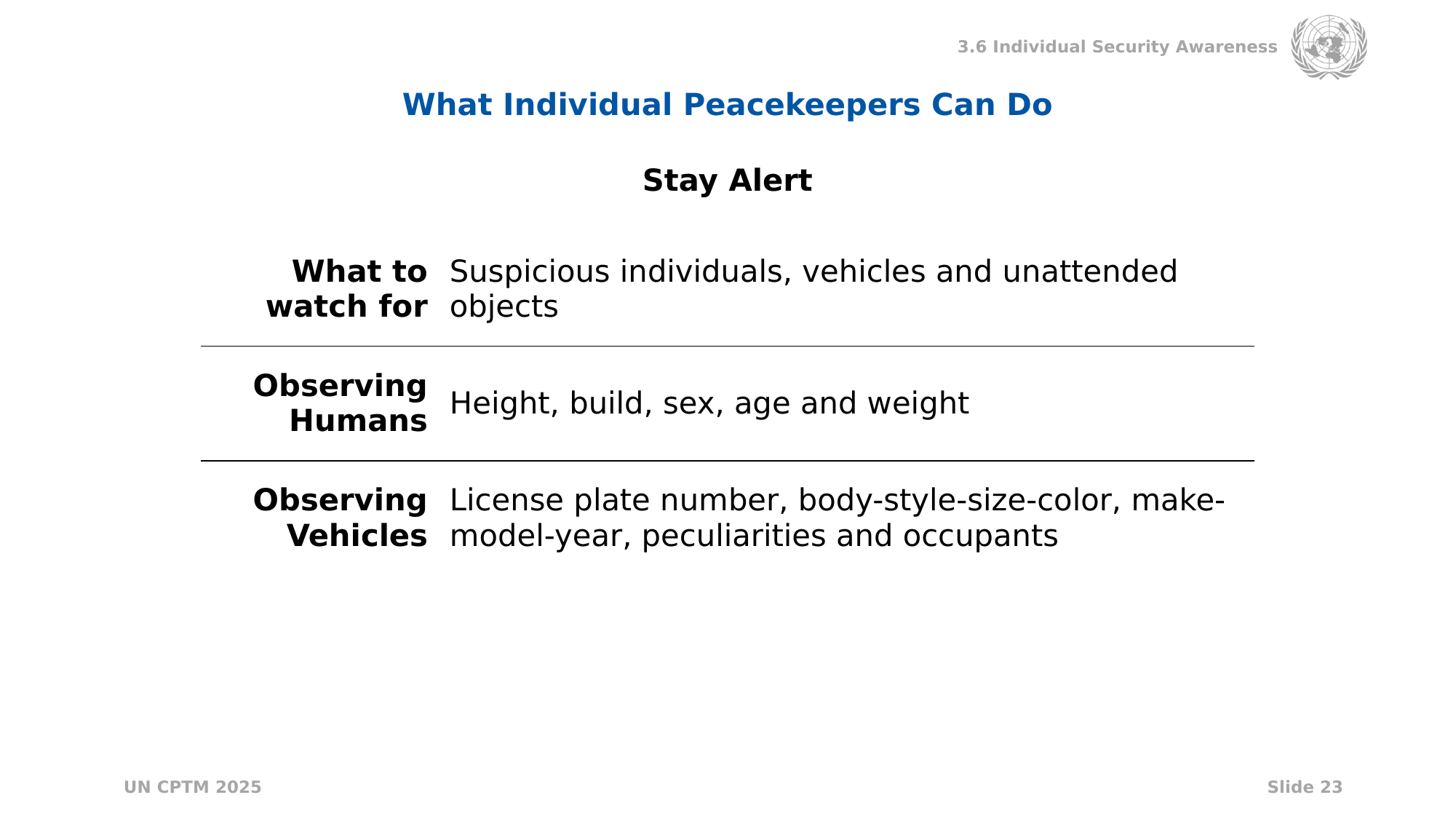

What Individual Peacekeepers Can Do
Stay Alert
| What to watch for | Suspicious individuals, vehicles and unattended objects |
| --- | --- |
| Observing Humans | Height, build, sex, age and weight |
| Observing Vehicles | License plate number, body-style-size-color, make-model-year, peculiarities and occupants |